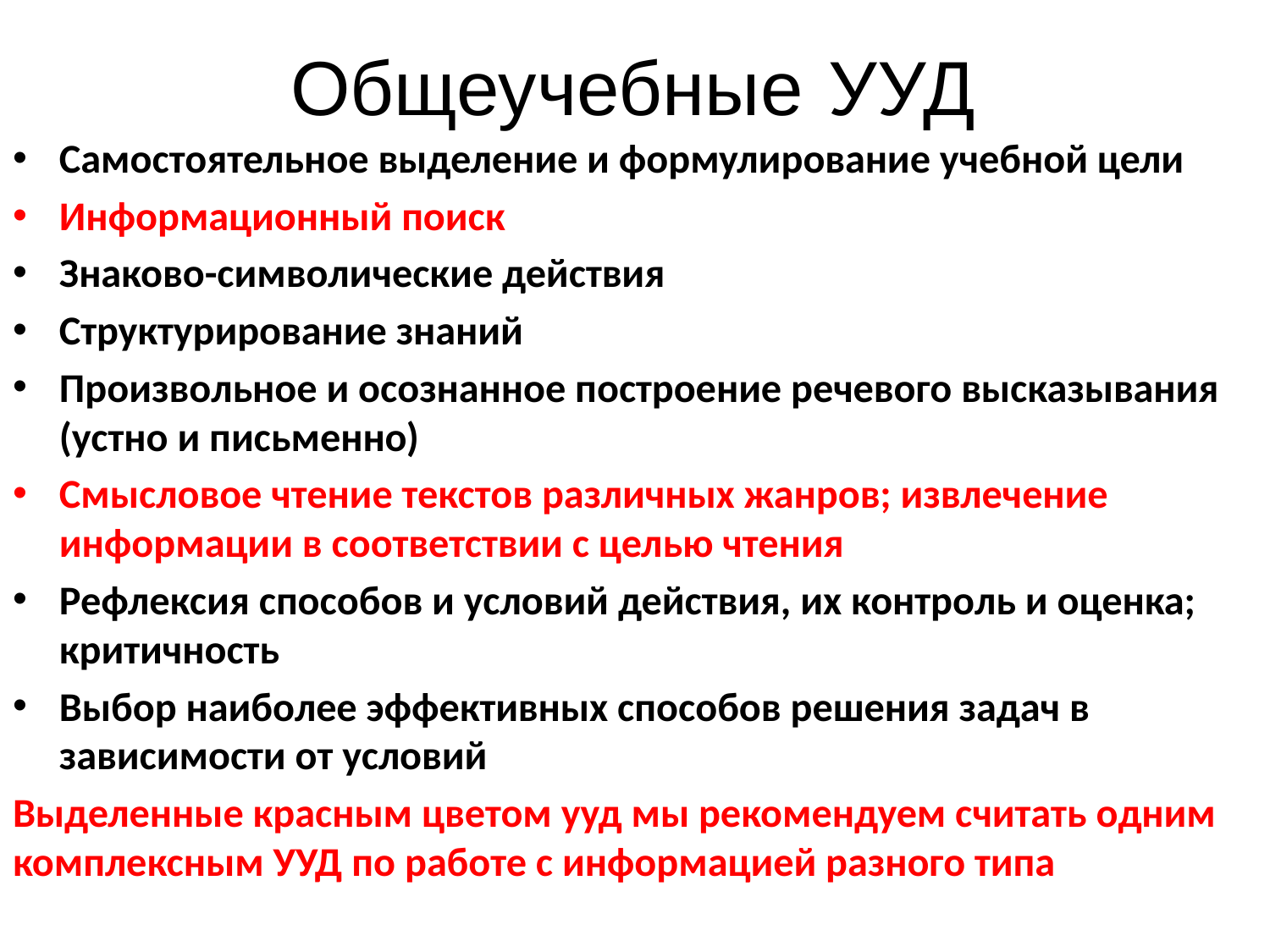

# Общеучебные УУД
Самостоятельное выделение и формулирование учебной цели
Информационный поиск
Знаково-символические действия
Структурирование знаний
Произвольное и осознанное построение речевого высказывания (устно и письменно)
Смысловое чтение текстов различных жанров; извлечение информации в соответствии с целью чтения
Рефлексия способов и условий действия, их контроль и оценка; критичность
Выбор наиболее эффективных способов решения задач в зависимости от условий
Выделенные красным цветом ууд мы рекомендуем считать одним комплексным УУД по работе с информацией разного типа